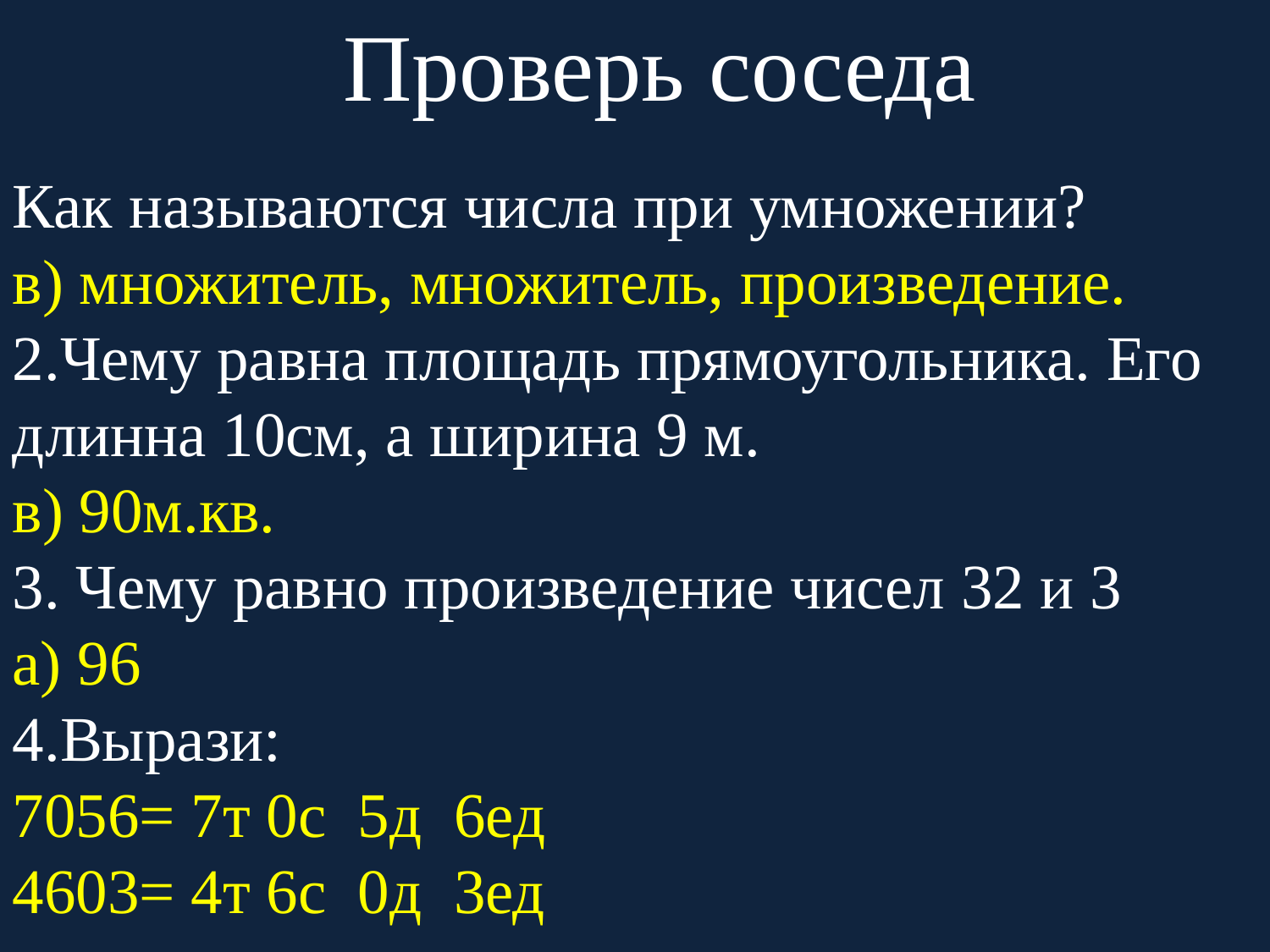

Проверь соседа
Как называются числа при умножении?
в) множитель, множитель, произведение.
2.Чему равна площадь прямоугольника. Его длинна 10см, а ширина 9 м.
в) 90м.кв.
3. Чему равно произведение чисел 32 и 3
а) 96
4.Вырази:
7056= 7т 0с  5д  6ед
4603= 4т 6с  0д  3ед